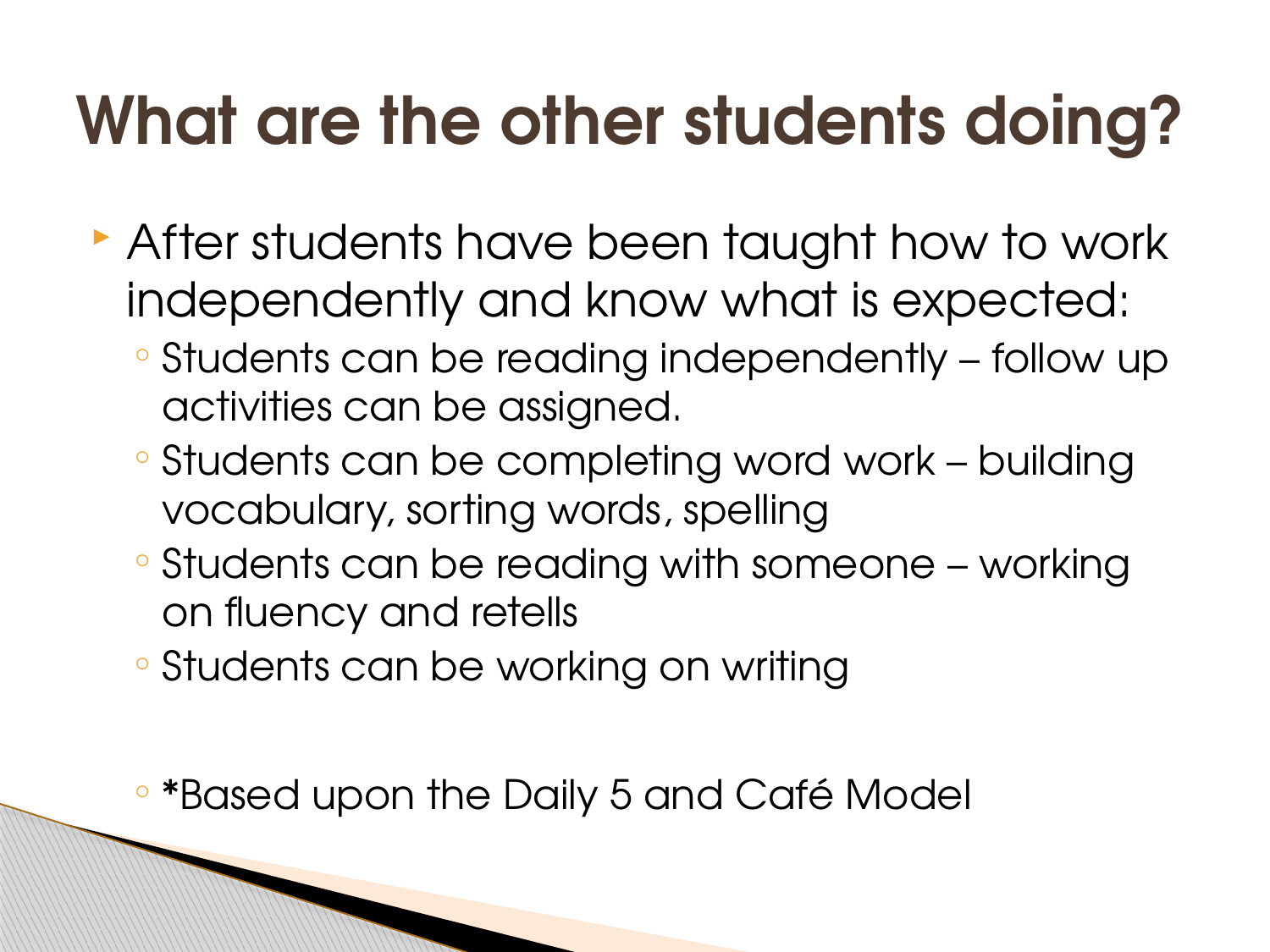

# What are the other students doing?
After students have been taught how to work independently and know what is expected:
Students can be reading independently – follow up activities can be assigned.
Students can be completing word work – building vocabulary, sorting words, spelling
Students can be reading with someone – working on fluency and retells
Students can be working on writing

*Based upon the Daily 5 and Café Model